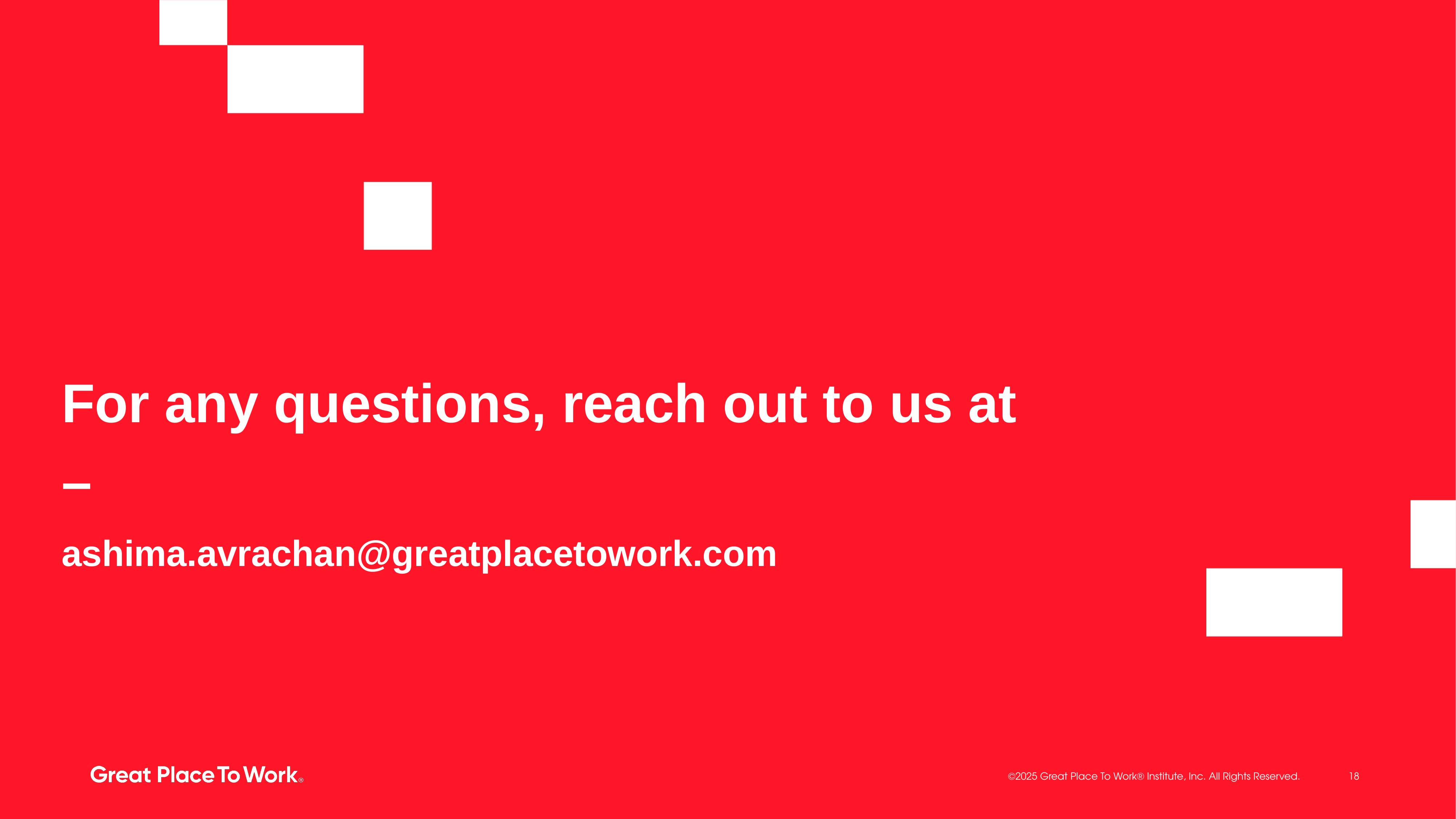

For any questions, reach out to us at –
ashima.avrachan@greatplacetowork.com

18
©2025 Great Place To Work® Institute, Inc. All Rights Reserved.